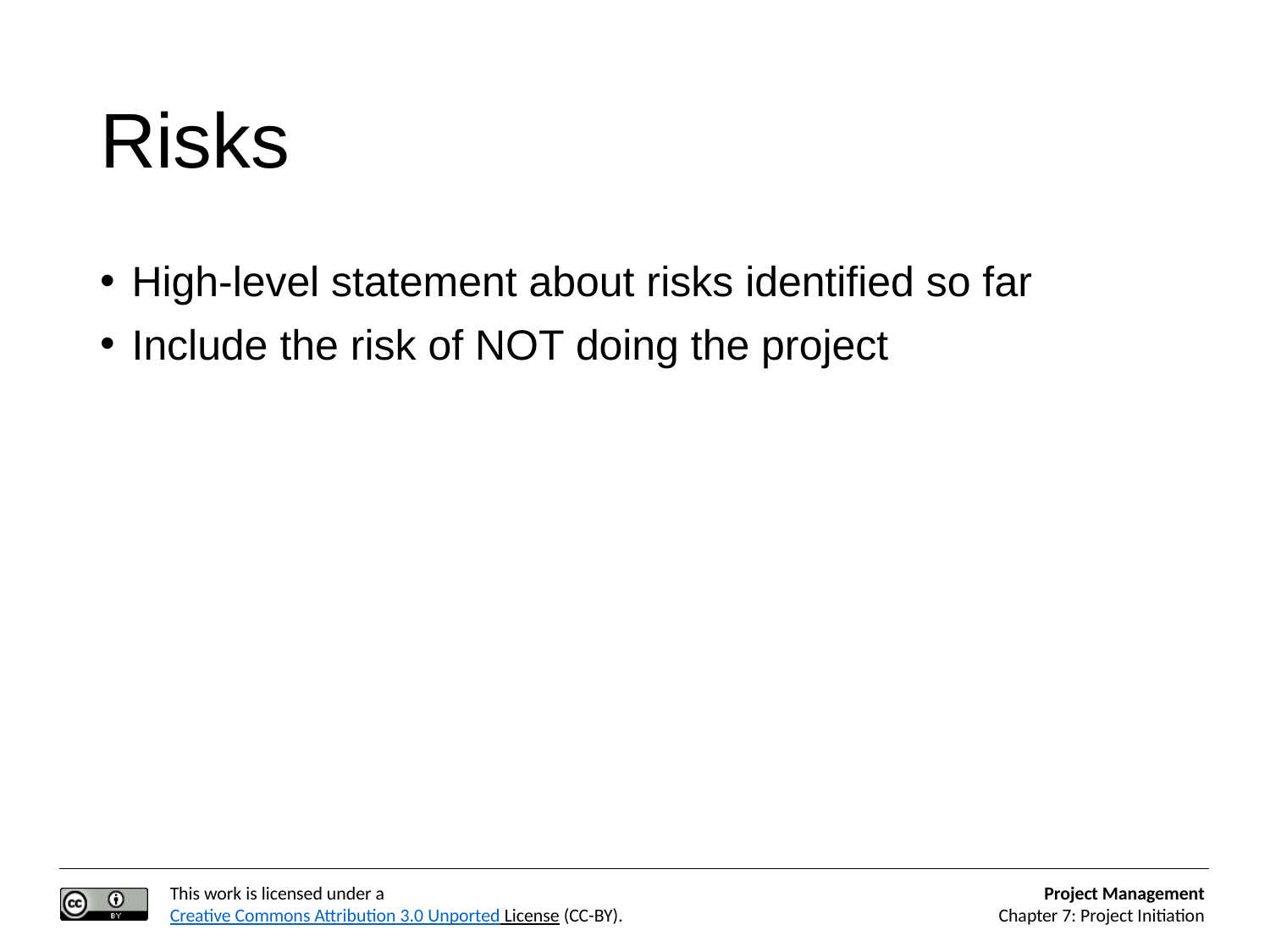

# Risks
High-level statement about risks identified so far
Include the risk of NOT doing the project